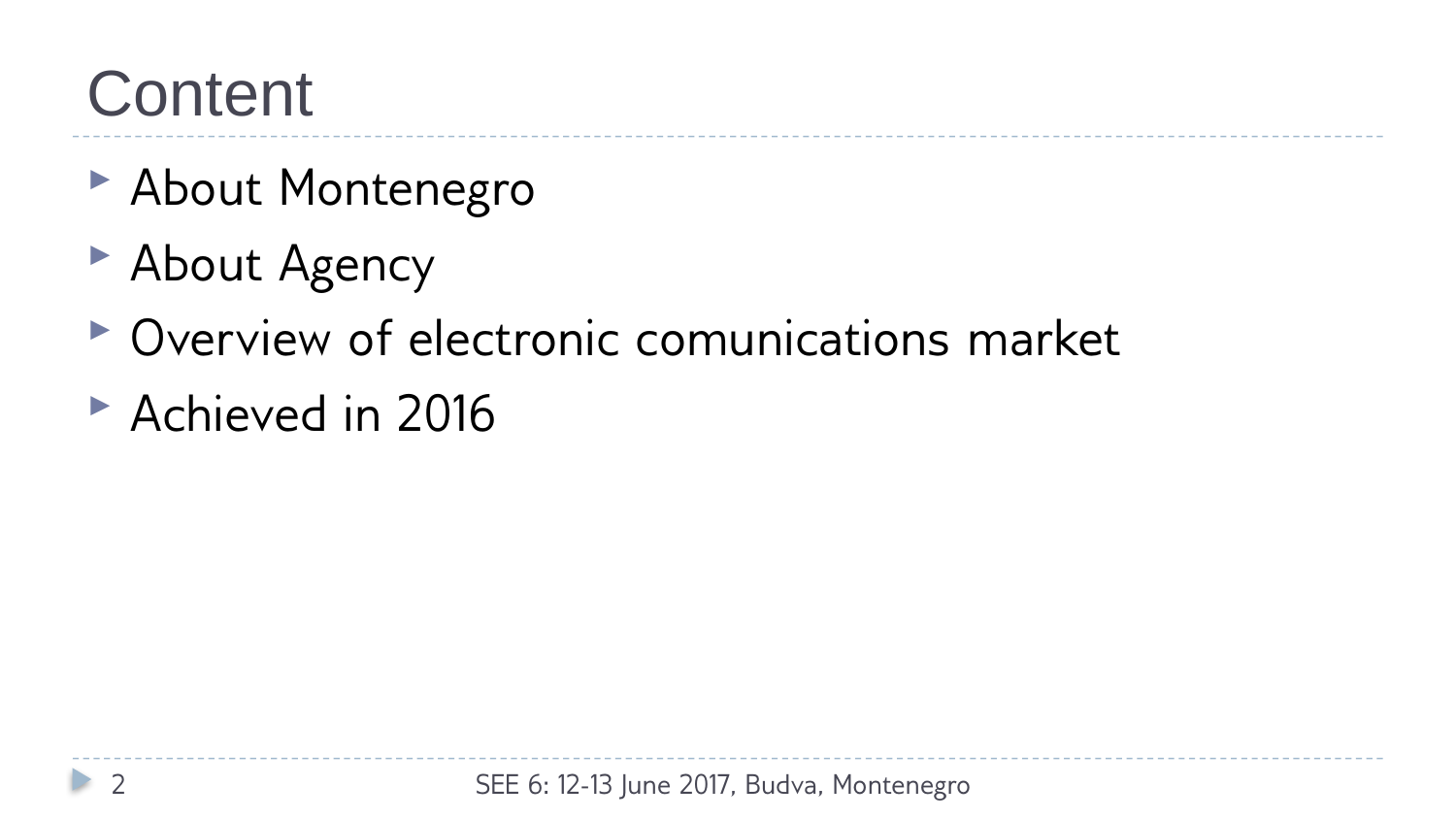

# Content
About Montenegro
About Agency
Overview of electronic comunications market
Achieved in 2016

2
SEE 6: 12-13 June 2017, Budva, Montenegro